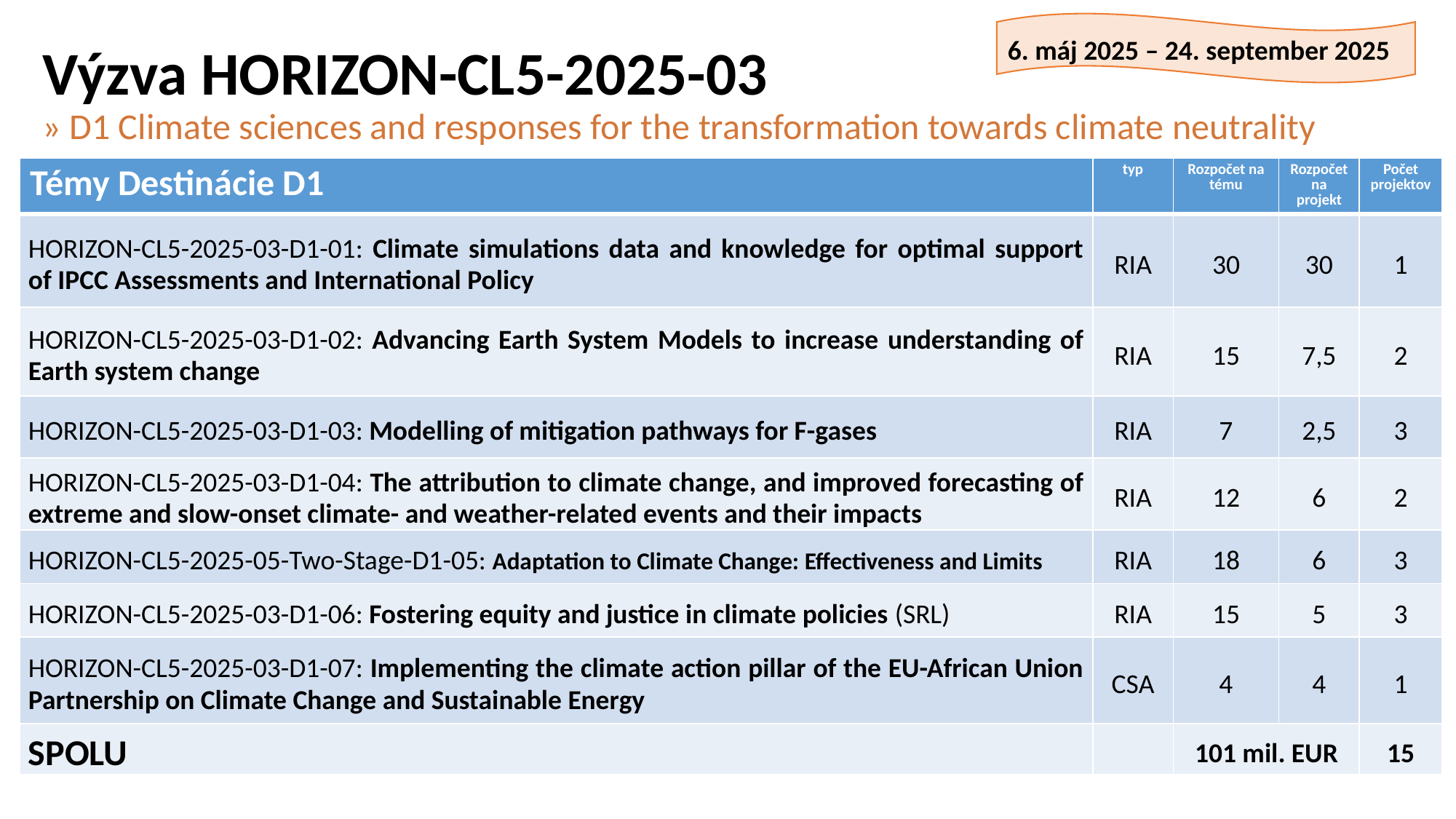

# Výzva HORIZON-CL5-2025-03 » D1 Climate sciences and responses for the transformation towards climate neutrality
6. máj 2025 – 24. september 2025
| Témy Destinácie D1 | typ | Rozpočet na tému | Rozpočet na projekt | Počet projektov |
| --- | --- | --- | --- | --- |
| HORIZON-CL5-2025-03-D1-01: Climate simulations data and knowledge for optimal support of IPCC Assessments and International Policy | RIA | 30 | 30 | 1 |
| HORIZON-CL5-2025-03-D1-02: Advancing Earth System Models to increase understanding of Earth system change | RIA | 15 | 7,5 | 2 |
| HORIZON-CL5-2025-03-D1-03: Modelling of mitigation pathways for F-gases | RIA | 7 | 2,5 | 3 |
| HORIZON-CL5-2025-03-D1-04: The attribution to climate change, and improved forecasting of extreme and slow-onset climate- and weather-related events and their impacts | RIA | 12 | 6 | 2 |
| HORIZON-CL5-2025-05-Two-Stage-D1-05: Adaptation to Climate Change: Effectiveness and Limits | RIA | 18 | 6 | 3 |
| HORIZON-CL5-2025-03-D1-06: Fostering equity and justice in climate policies (SRL) | RIA | 15 | 5 | 3 |
| HORIZON-CL5-2025-03-D1-07: Implementing the climate action pillar of the EU-African Union Partnership on Climate Change and Sustainable Energy | CSA | 4 | 4 | 1 |
| SPOLU |  | 101 mil. EUR |  | 15 |